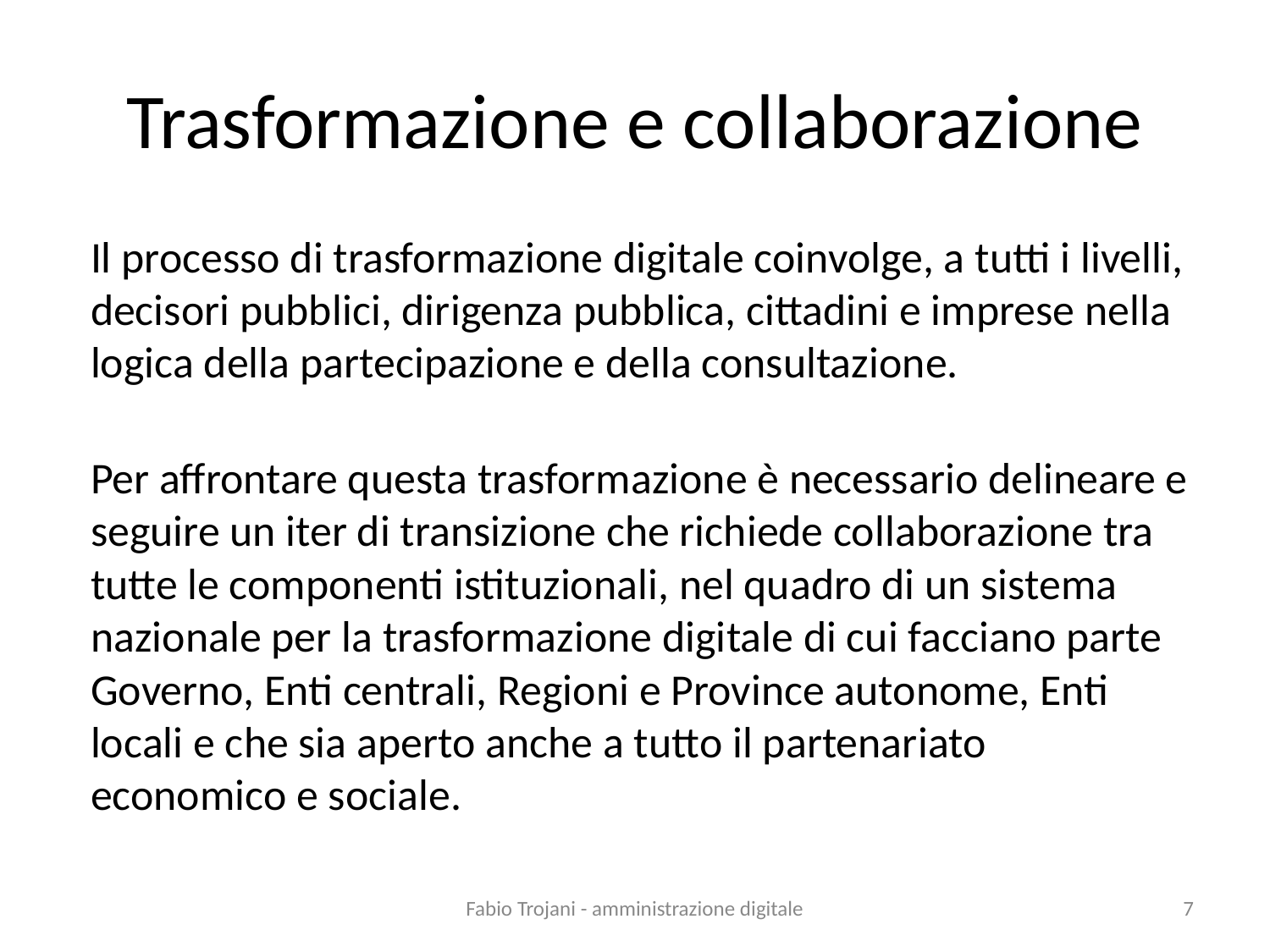

# Trasformazione e collaborazione
Il processo di trasformazione digitale coinvolge, a tutti i livelli, decisori pubblici, dirigenza pubblica, cittadini e imprese nella logica della partecipazione e della consultazione.

Per affrontare questa trasformazione è necessario delineare e seguire un iter di transizione che richiede collaborazione tra tutte le componenti istituzionali, nel quadro di un sistema nazionale per la trasformazione digitale di cui facciano parte Governo, Enti centrali, Regioni e Province autonome, Enti locali e che sia aperto anche a tutto il partenariato economico e sociale.
Fabio Trojani - amministrazione digitale
7